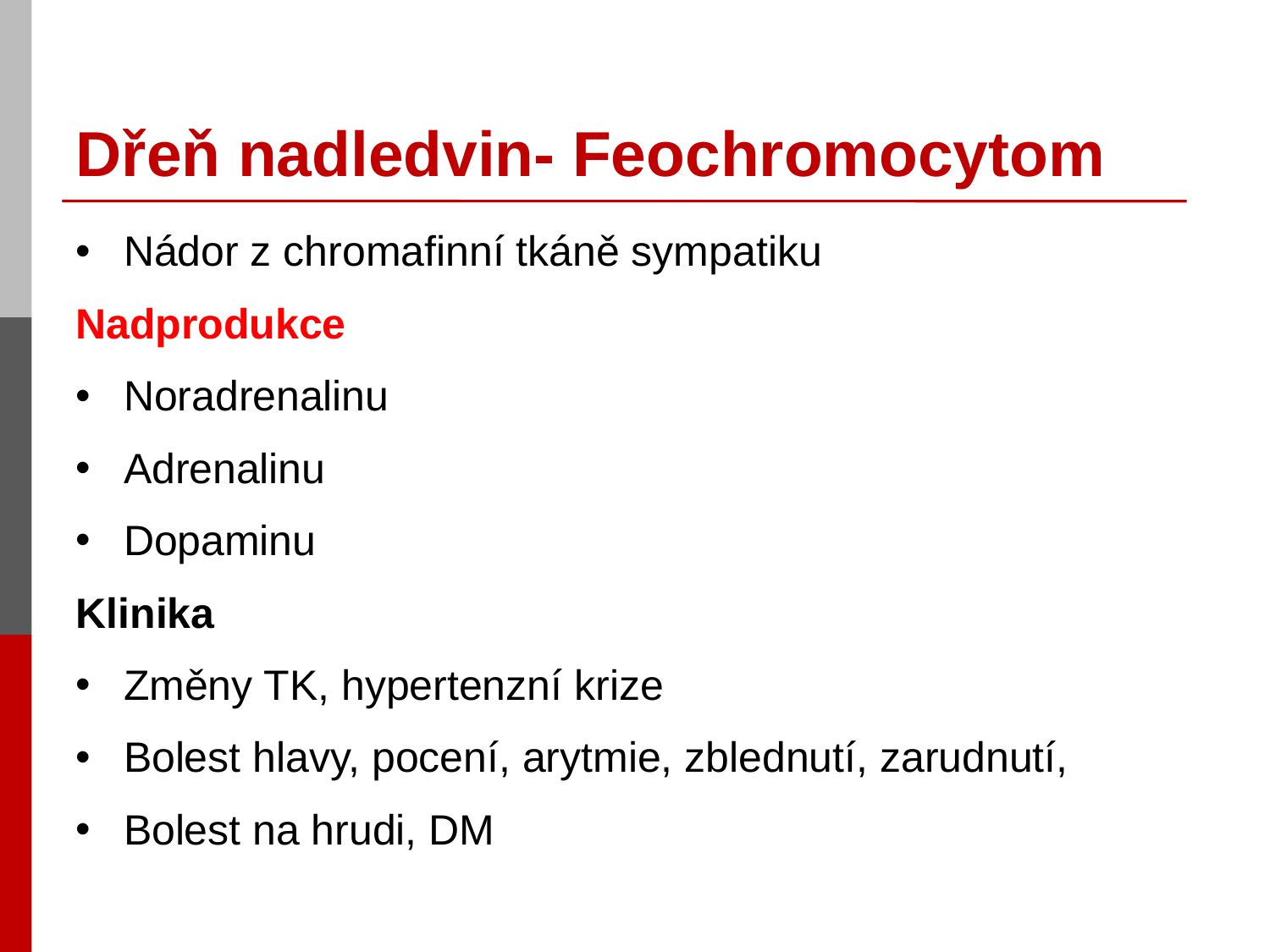

# Dřeň nadledvin- Feochromocytom
Nádor z chromafinní tkáně sympatiku
Nadprodukce
Noradrenalinu
Adrenalinu
Dopaminu
Klinika
Změny TK, hypertenzní krize
Bolest hlavy, pocení, arytmie, zblednutí, zarudnutí,
Bolest na hrudi, DM